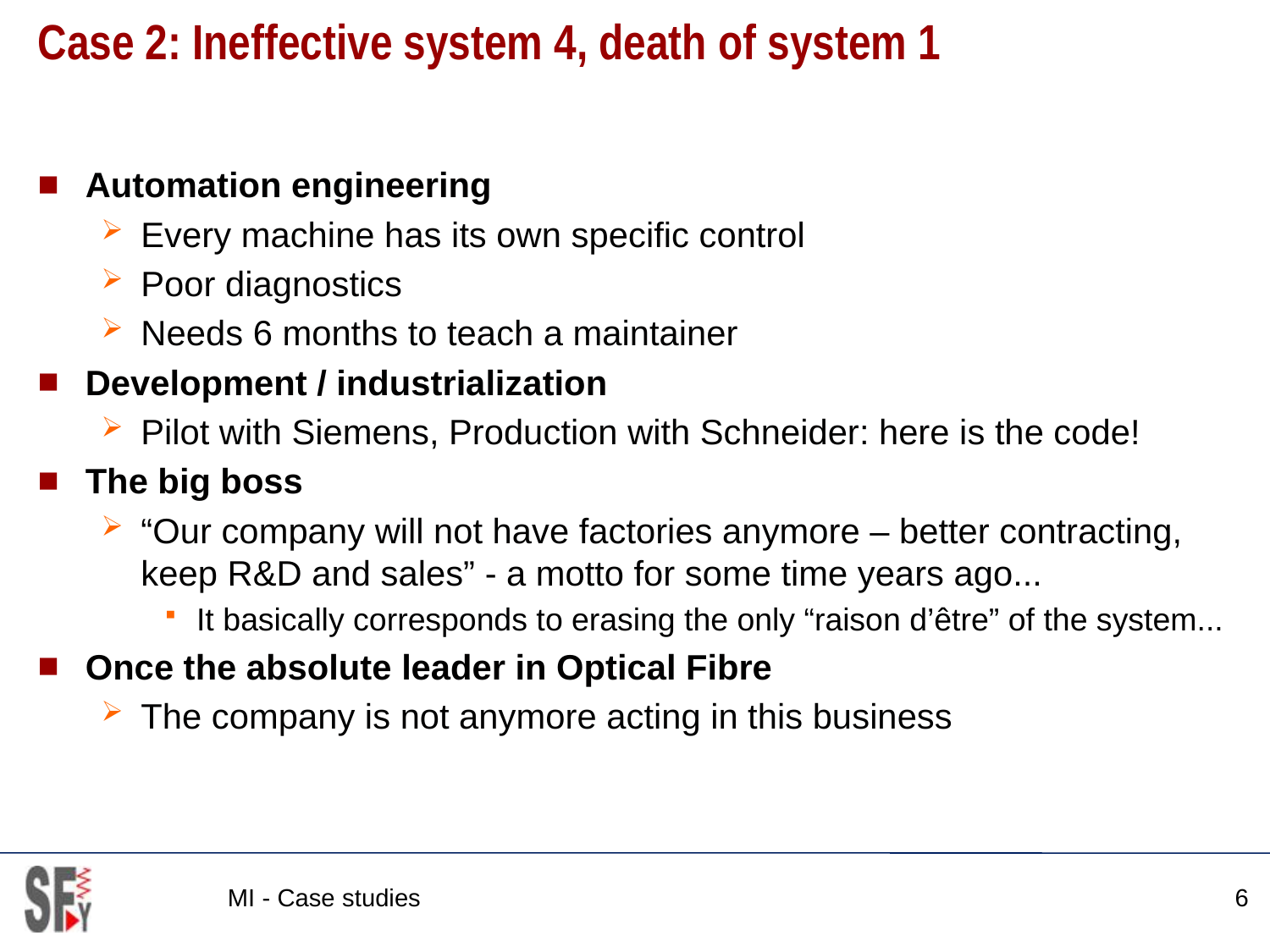

# Case 2: Ineffective system 4, death of system 1
Automation engineering
Every machine has its own specific control
Poor diagnostics
Needs 6 months to teach a maintainer
Development / industrialization
Pilot with Siemens, Production with Schneider: here is the code!
The big boss
“Our company will not have factories anymore – better contracting, keep R&D and sales” - a motto for some time years ago...
It basically corresponds to erasing the only “raison d’être” of the system...
Once the absolute leader in Optical Fibre
The company is not anymore acting in this business

MI - Case studies
6